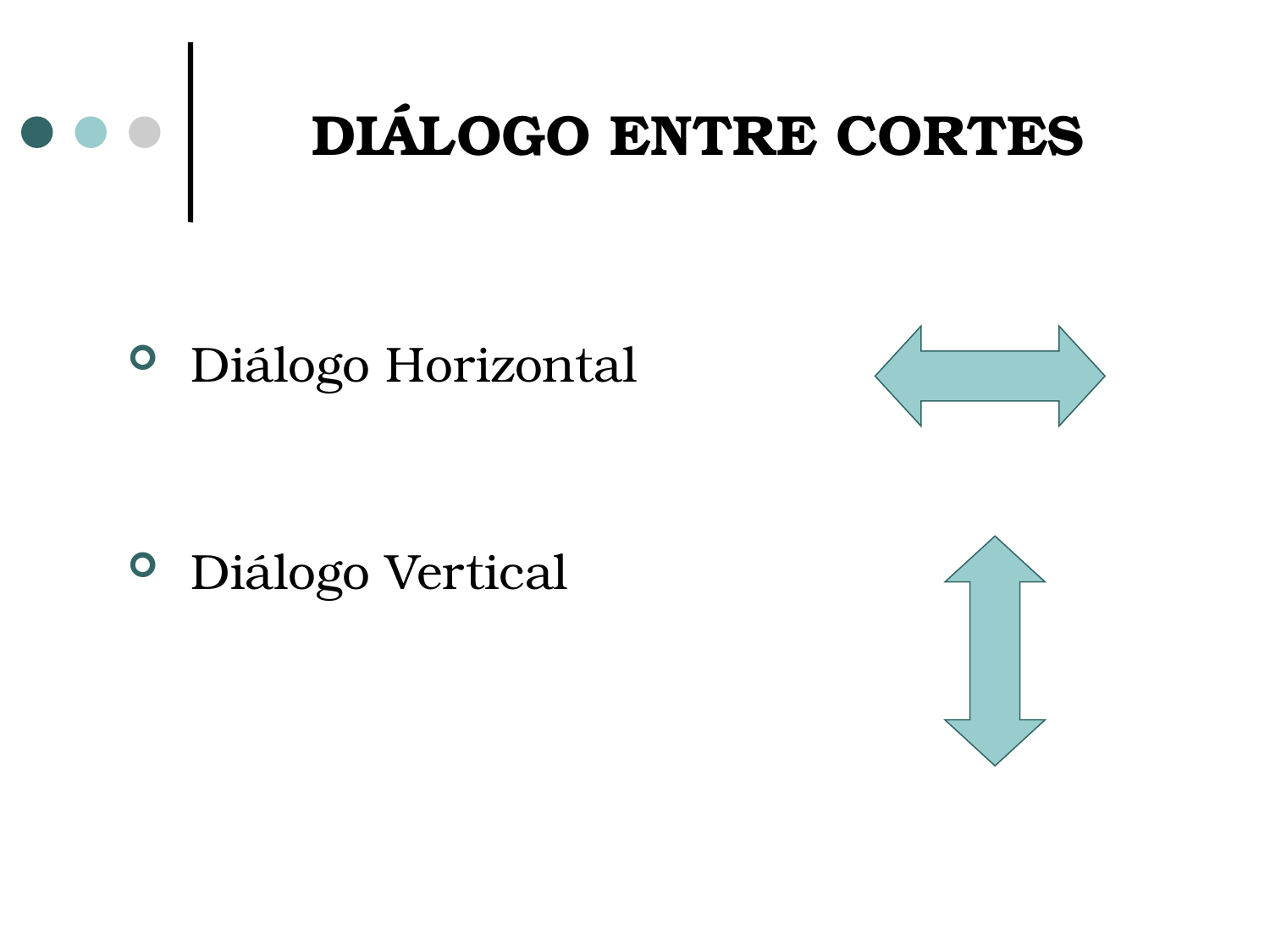

# DIÁLOGO ENTRE CORTES
Diálogo Horizontal

Diálogo Vertical